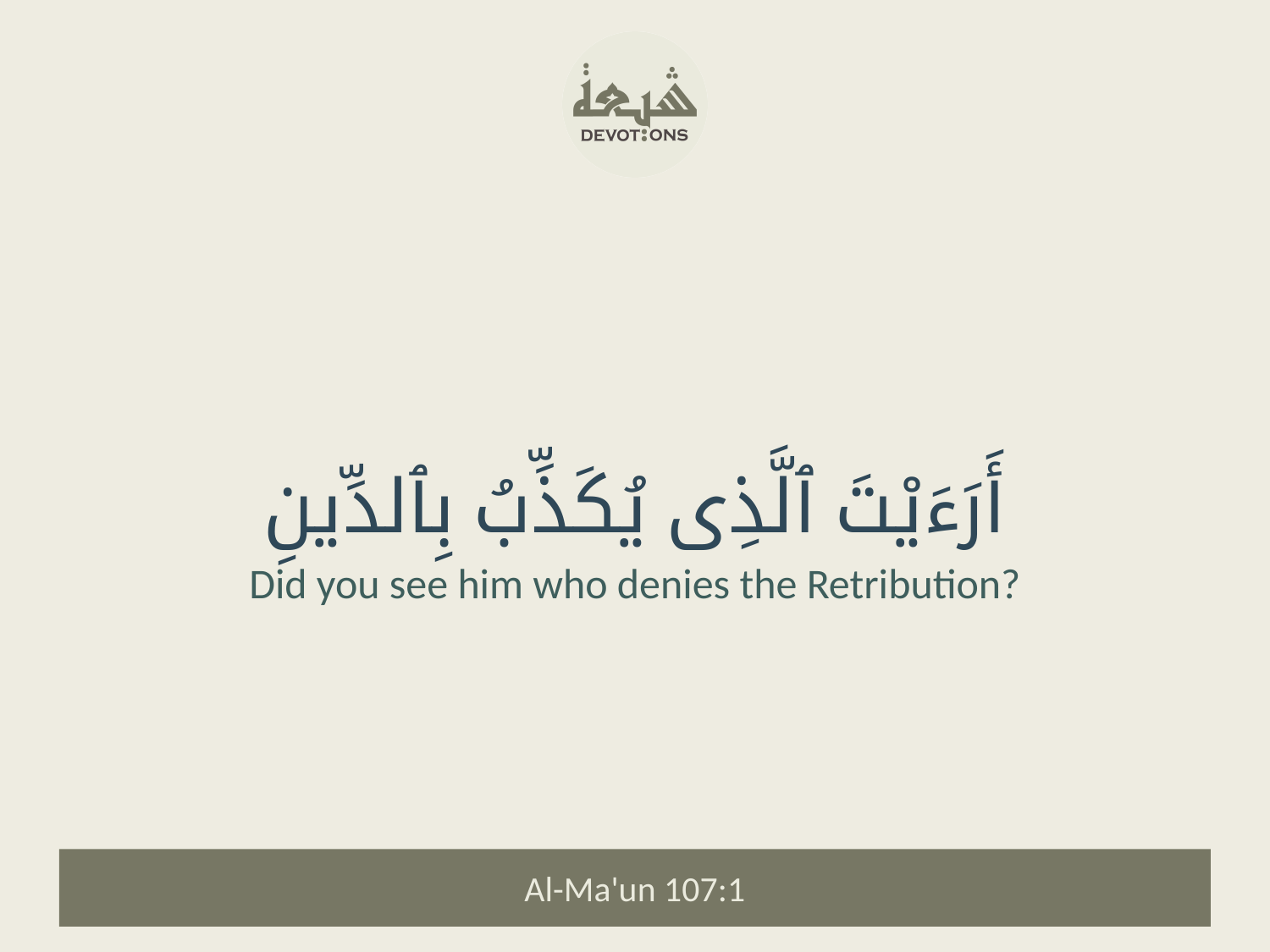

أَرَءَيْتَ ٱلَّذِى يُكَذِّبُ بِٱلدِّينِ
Did you see him who denies the Retribution?
Al-Ma'un 107:1